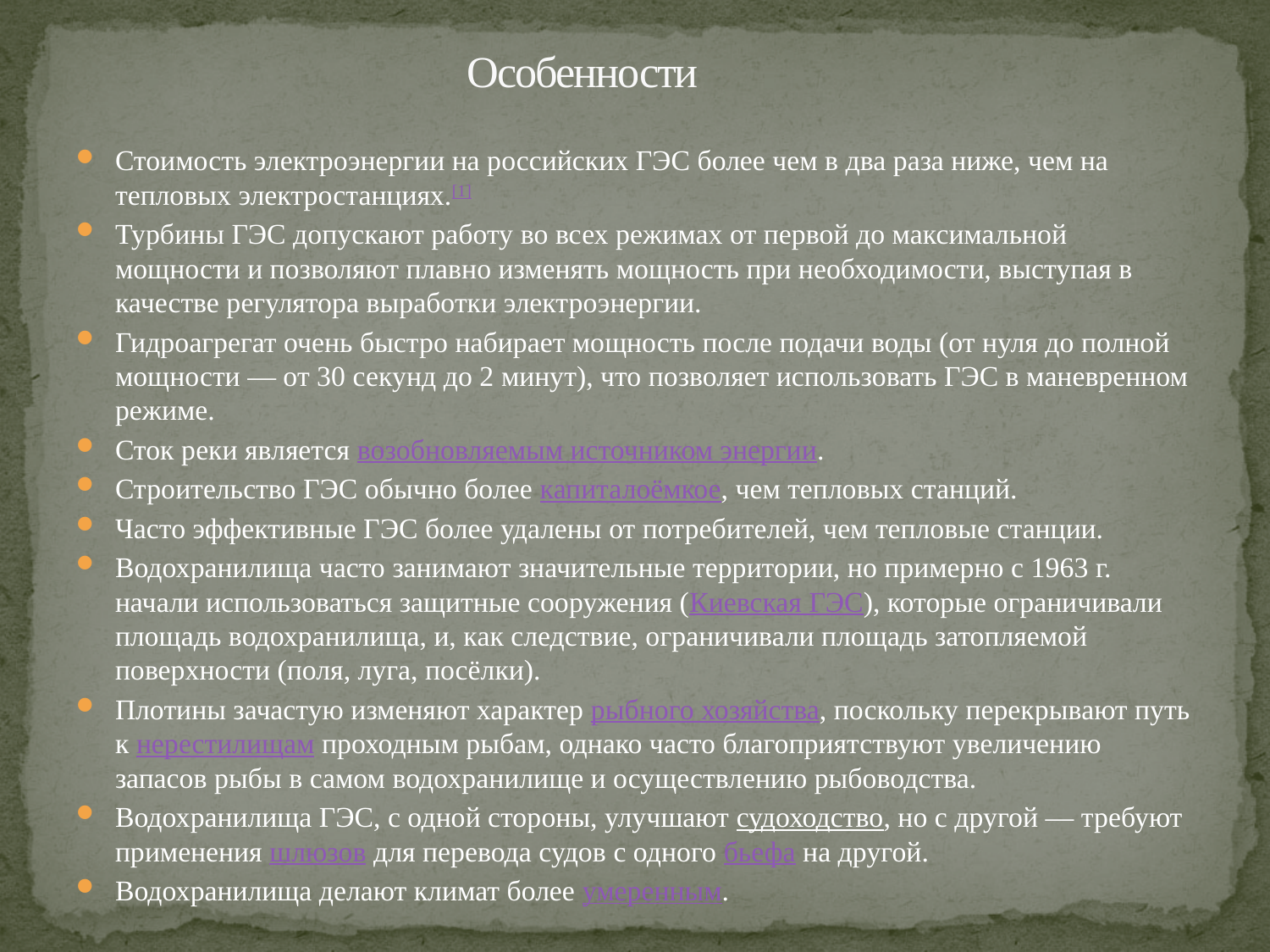

# Особенности
Стоимость электроэнергии на российских ГЭС более чем в два раза ниже, чем на тепловых электростанциях.[1]
Турбины ГЭС допускают работу во всех режимах от первой до максимальной мощности и позволяют плавно изменять мощность при необходимости, выступая в качестве регулятора выработки электроэнергии.
Гидроагрегат очень быстро набирает мощность после подачи воды (от нуля до полной мощности — от 30 секунд до 2 минут), что позволяет использовать ГЭС в маневренном режиме.
Сток реки является возобновляемым источником энергии.
Строительство ГЭС обычно более капиталоёмкое, чем тепловых станций.
Часто эффективные ГЭС более удалены от потребителей, чем тепловые станции.
Водохранилища часто занимают значительные территории, но примерно с 1963 г. начали использоваться защитные сооружения (Киевская ГЭС), которые ограничивали площадь водохранилища, и, как следствие, ограничивали площадь затопляемой поверхности (поля, луга, посёлки).
Плотины зачастую изменяют характер рыбного хозяйства, поскольку перекрывают путь к нерестилищам проходным рыбам, однако часто благоприятствуют увеличению запасов рыбы в самом водохранилище и осуществлению рыбоводства.
Водохранилища ГЭС, с одной стороны, улучшают судоходство, но с другой — требуют применения шлюзов для перевода судов с одного бьефа на другой.
Водохранилища делают климат более умеренным.